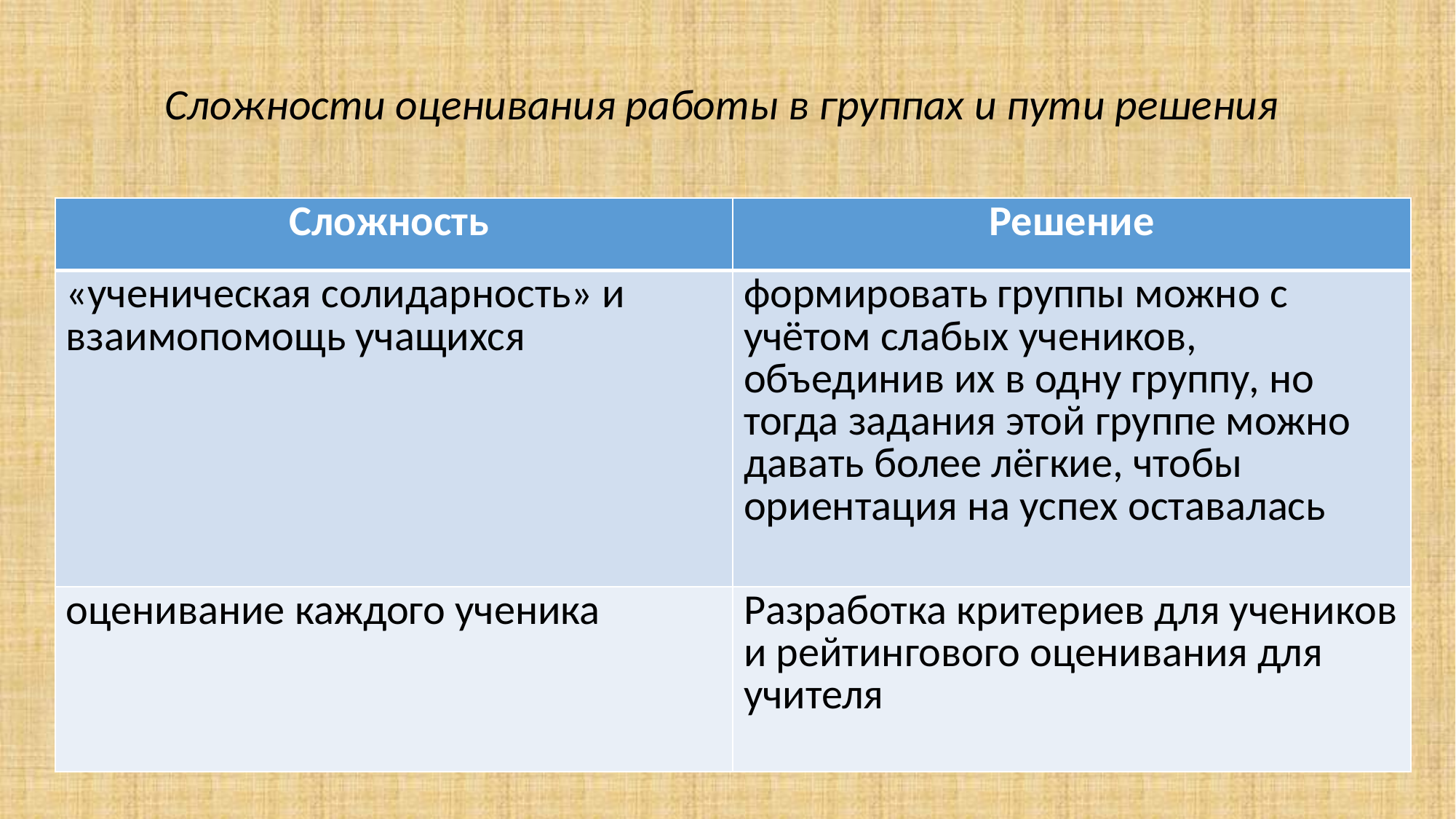

# Сложности оценивания работы в группах и пути решения
| Сложность | Решение |
| --- | --- |
| «ученическая солидарность» и взаимопомощь учащихся | формировать группы можно с учётом слабых учеников, объединив их в одну группу, но тогда задания этой группе можно давать более лёгкие, чтобы ориентация на успех оставалась |
| оценивание каждого ученика | Разработка критериев для учеников и рейтингового оценивания для учителя |